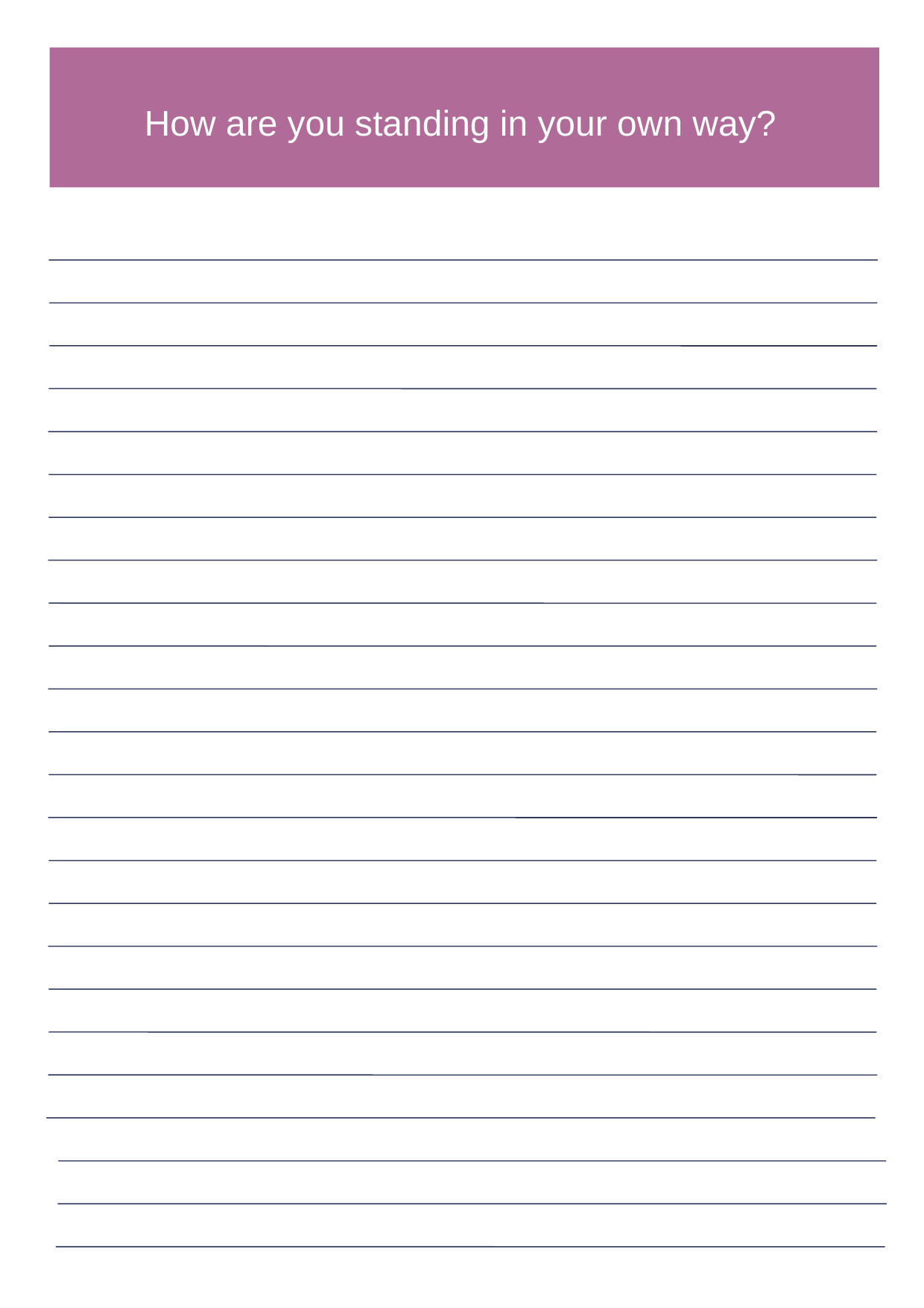

How are you standing in your own way?